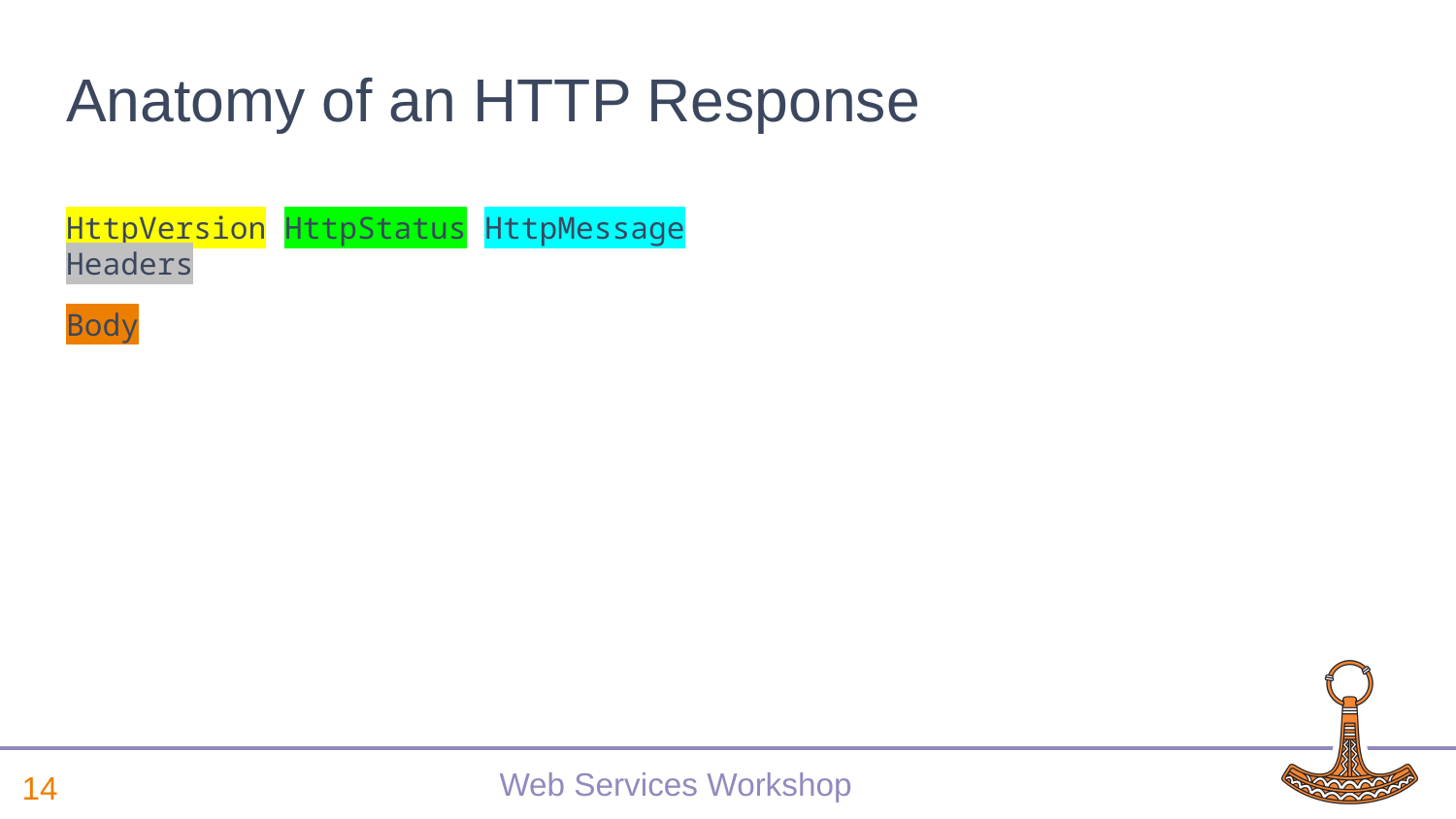

# Anatomy of an HTTP Response
HttpVersion HttpStatus HttpMessage
Headers
Body